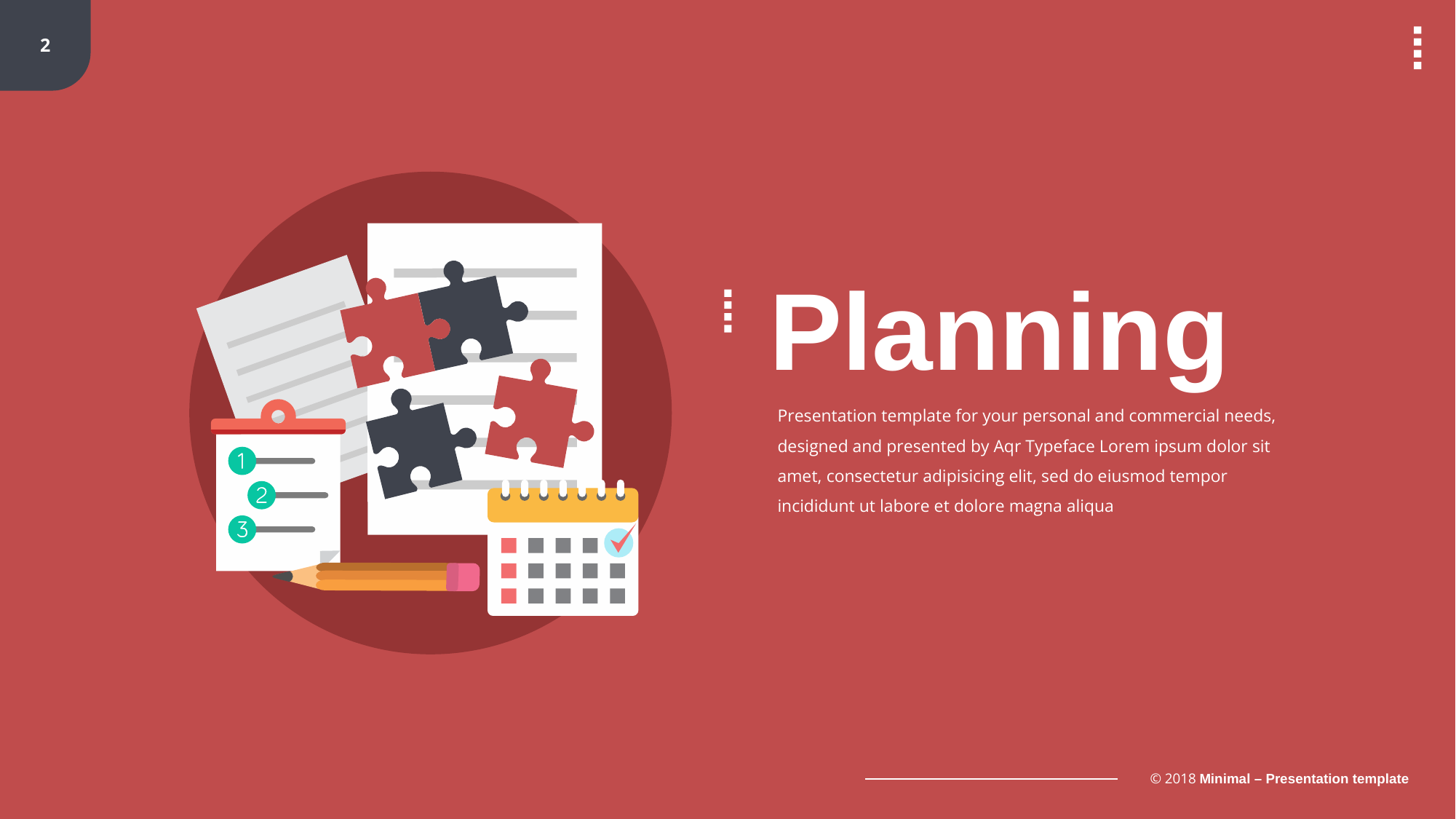

Planning

Presentation template for your personal and commercial needs, designed and presented by Aqr Typeface Lorem ipsum dolor sit amet, consectetur adipisicing elit, sed do eiusmod tempor incididunt ut labore et dolore magna aliqua